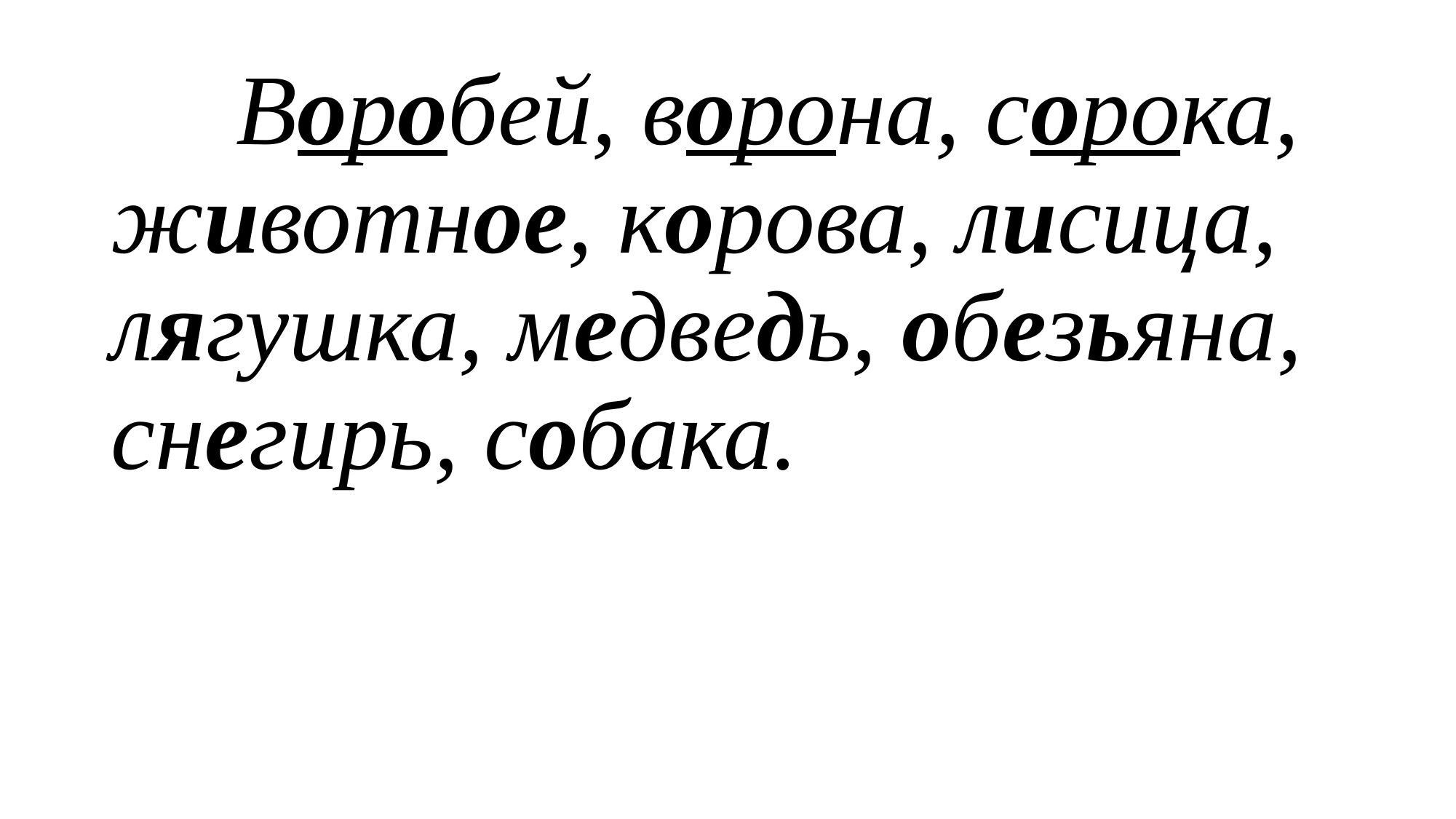

Воробей, ворона, сорока, животное, корова, лисица, лягушка, медведь, обезьяна, снегирь, собака.